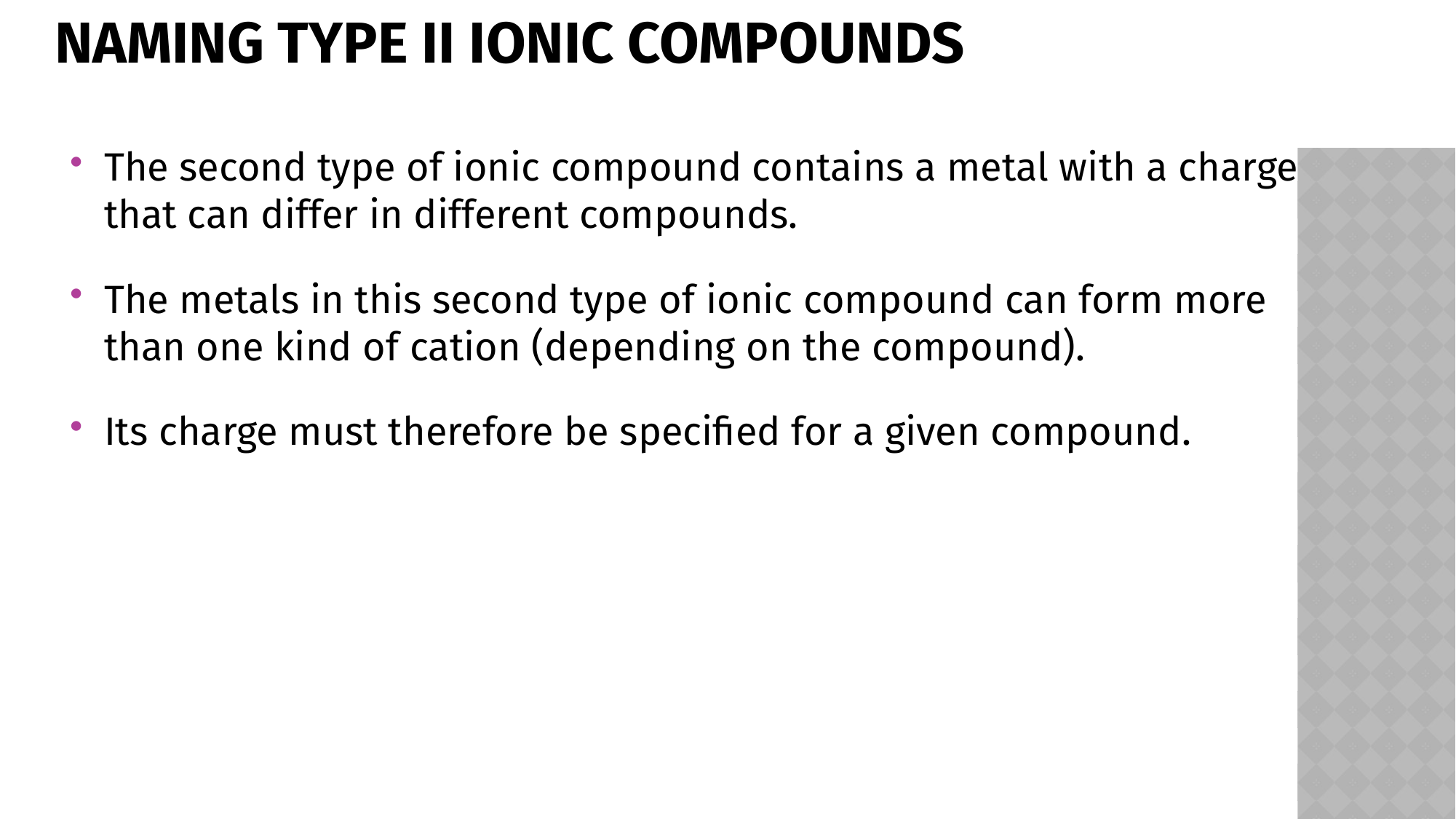

# Naming Type II Ionic Compounds
The second type of ionic compound contains a metal with a charge that can differ in different compounds.

The metals in this second type of ionic compound can form more than one kind of cation (depending on the compound).

Its charge must therefore be specified for a given compound.